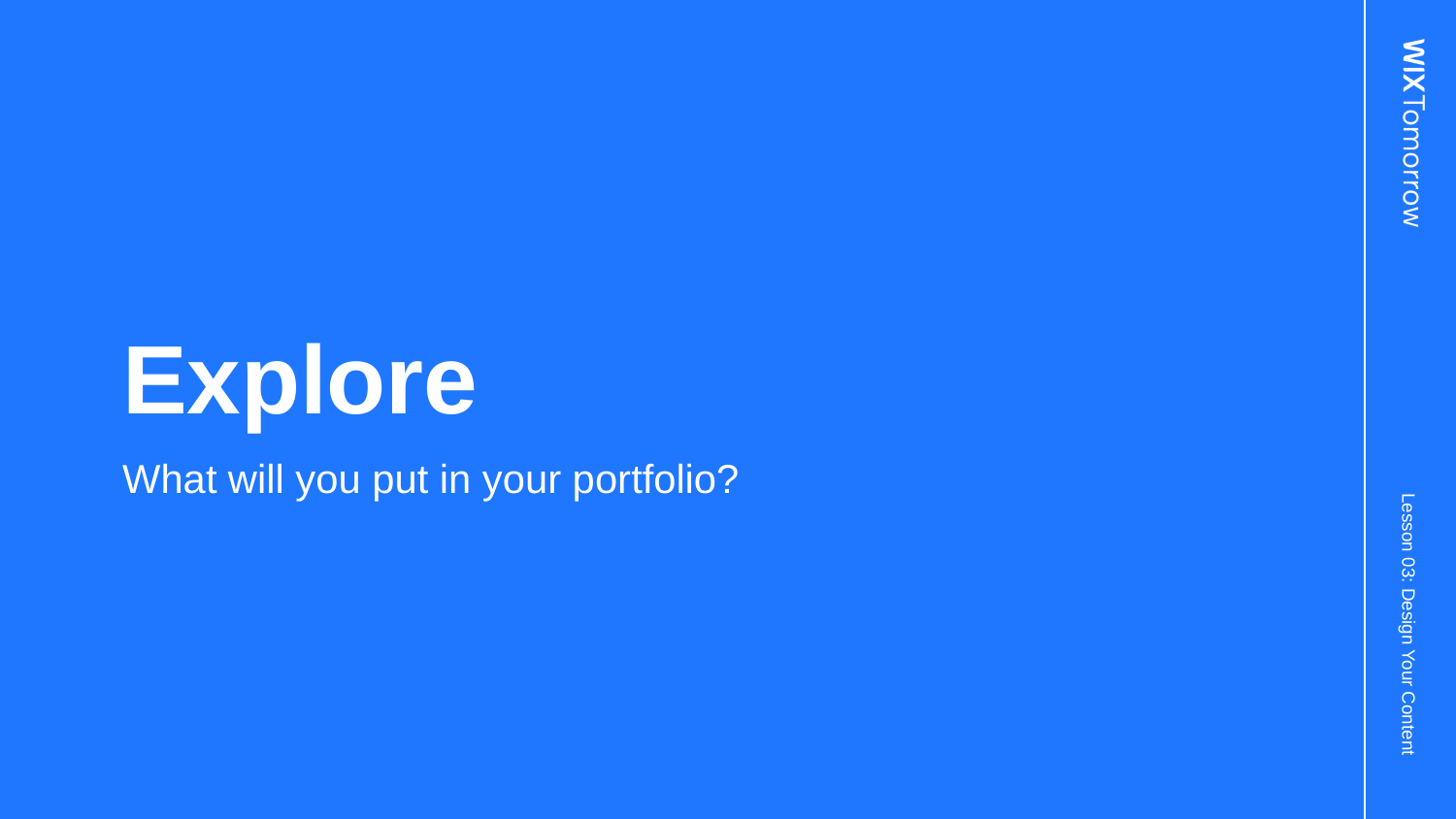

# Explore
What will you put in your portfolio?